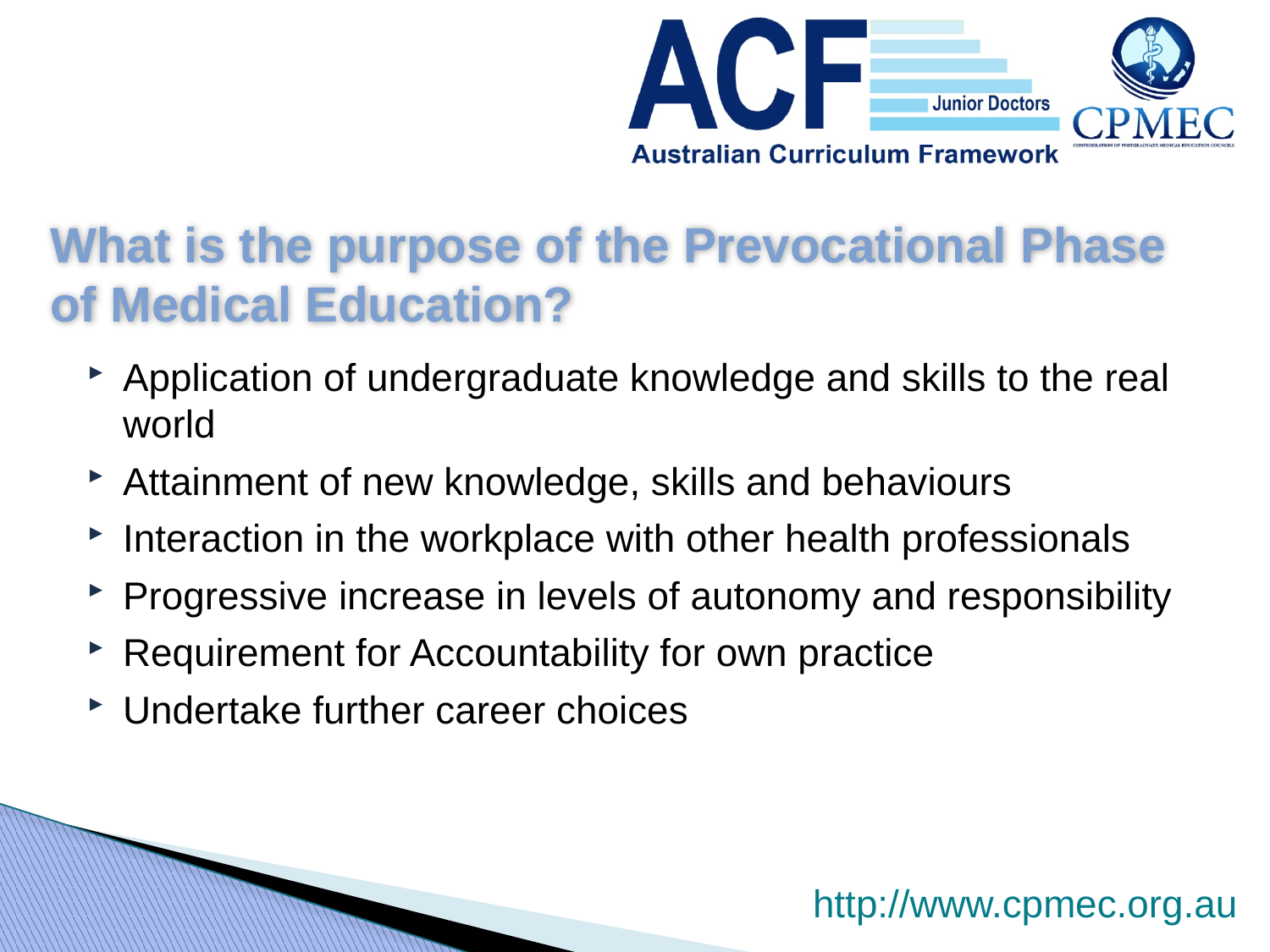

# What is the purpose of the Prevocational Phase of Medical Education?
Application of undergraduate knowledge and skills to the real world
Attainment of new knowledge, skills and behaviours
Interaction in the workplace with other health professionals
Progressive increase in levels of autonomy and responsibility
Requirement for Accountability for own practice
Undertake further career choices
http://www.cpmec.org.au